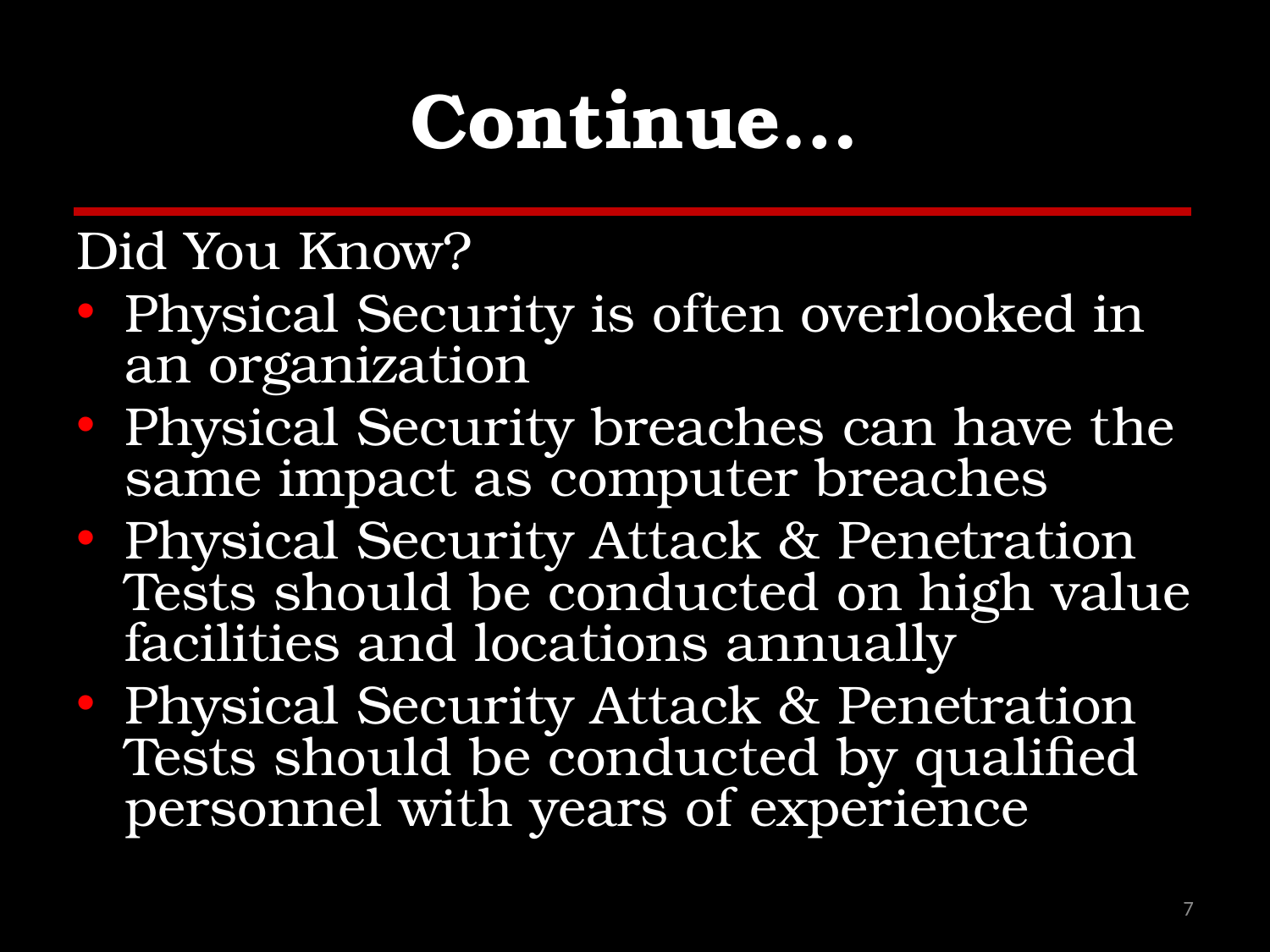

# Continue…
Did You Know?
Physical Security is often overlooked in an organization
Physical Security breaches can have the same impact as computer breaches
Physical Security Attack & Penetration Tests should be conducted on high value facilities and locations annually
Physical Security Attack & Penetration Tests should be conducted by qualified personnel with years of experience
7